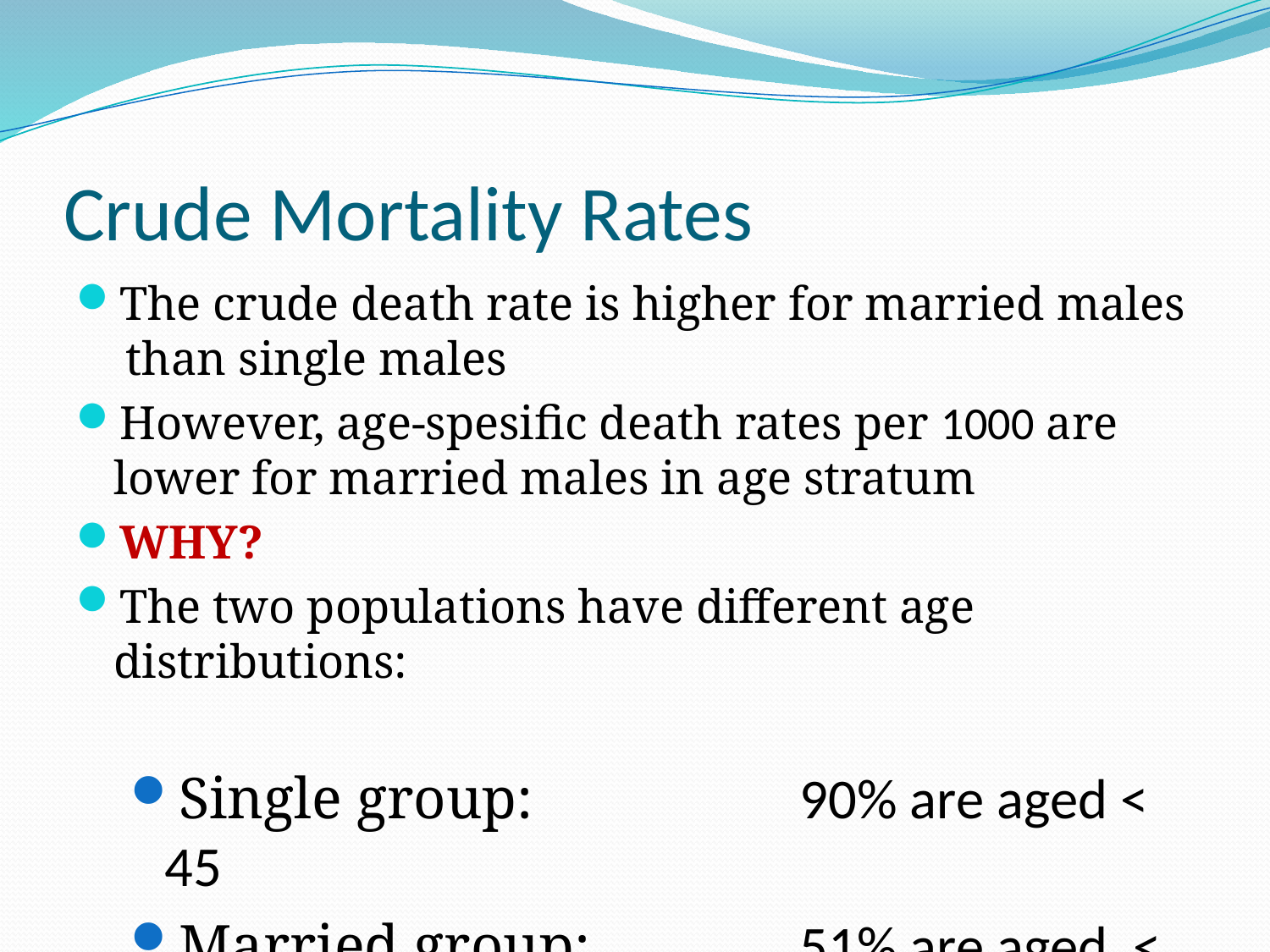

# Crude Mortality Rates
The crude death rate is higher for married males  than single males
However, age-spesific death rates per 1000 are lower for married males in age stratum
WHY?
The two populations have different age distributions:

Single group:  	 	90% are aged < 45
Married group:		51% are aged  < 45